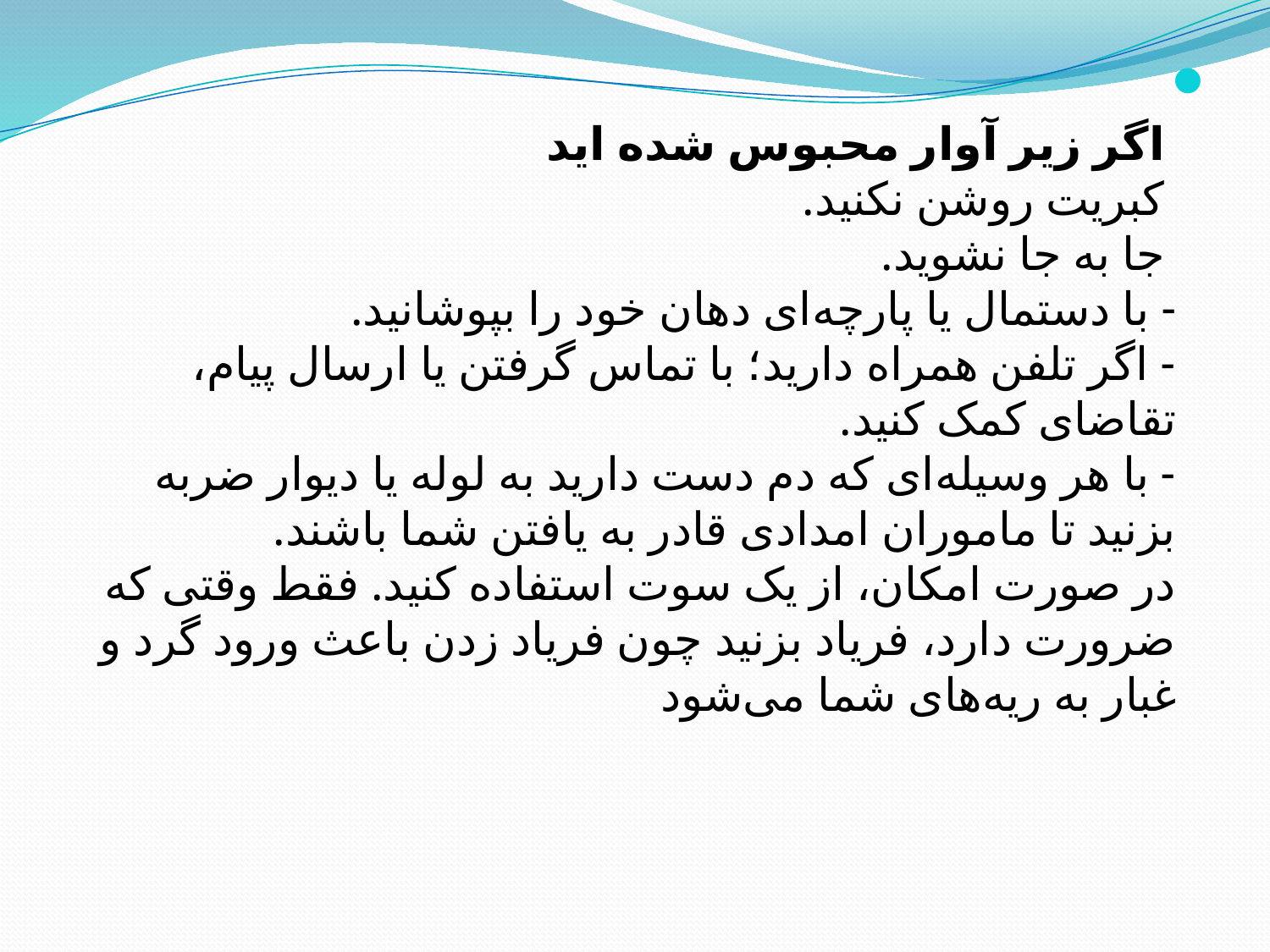

اگر زیر آوار محبوس شده اید
 کبریت روشن نکنید.
 جا به جا نشوید.
- با دستمال یا پارچه‌ای دهان خود را بپوشانید.
- اگر تلفن همراه دارید؛ با تماس گرفتن یا ارسال پیام، تقاضای کمک کنید.
- با هر وسیله‌ای که دم دست دارید به لوله یا دیوار ضربه بزنید تا ماموران امدادی قادر به یافتن شما باشند.
در صورت امکان، از یک سوت استفاده کنید. فقط وقتی که ضرورت دارد، فریاد بزنید چون فریاد زدن ‌باعث ورود گرد و غبار به ریه‌های شما می‌شود